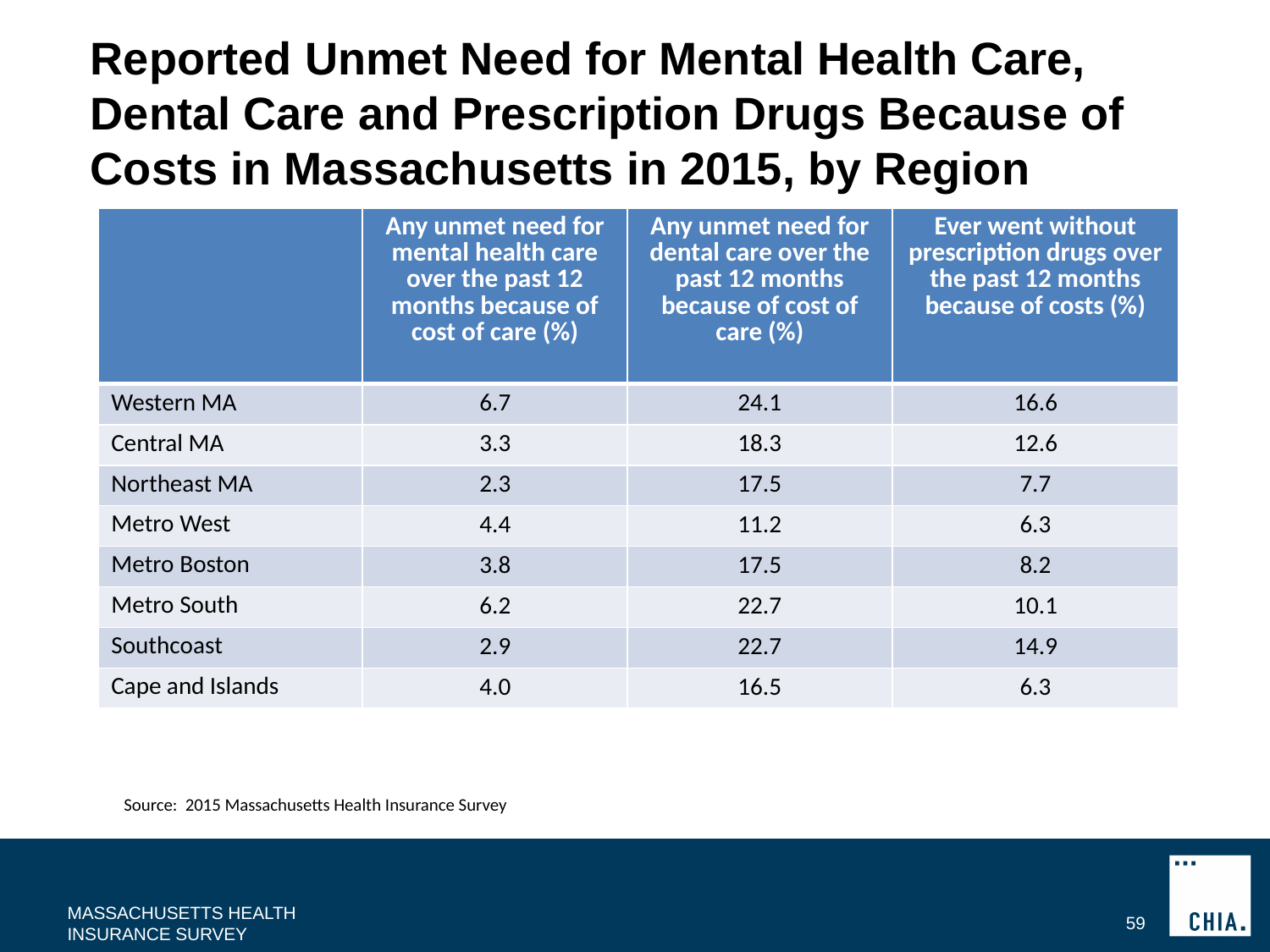

# Reported Unmet Need for Mental Health Care, Dental Care and Prescription Drugs Because of Costs in Massachusetts in 2015, by Region
|  | Any unmet need for mental health care over the past 12 months because of cost of care (%) | Any unmet need for dental care over the past 12 months because of cost of care (%) | Ever went without prescription drugs over the past 12 months because of costs (%) |
| --- | --- | --- | --- |
| Western MA | 6.7 | 24.1 | 16.6 |
| Central MA | 3.3 | 18.3 | 12.6 |
| Northeast MA | 2.3 | 17.5 | 7.7 |
| Metro West | 4.4 | 11.2 | 6.3 |
| Metro Boston | 3.8 | 17.5 | 8.2 |
| Metro South | 6.2 | 22.7 | 10.1 |
| Southcoast | 2.9 | 22.7 | 14.9 |
| Cape and Islands | 4.0 | 16.5 | 6.3 |

Source:  2015 Massachusetts Health Insurance Survey
MASSACHUSETTS HEALTH INSURANCE SURVEY
59